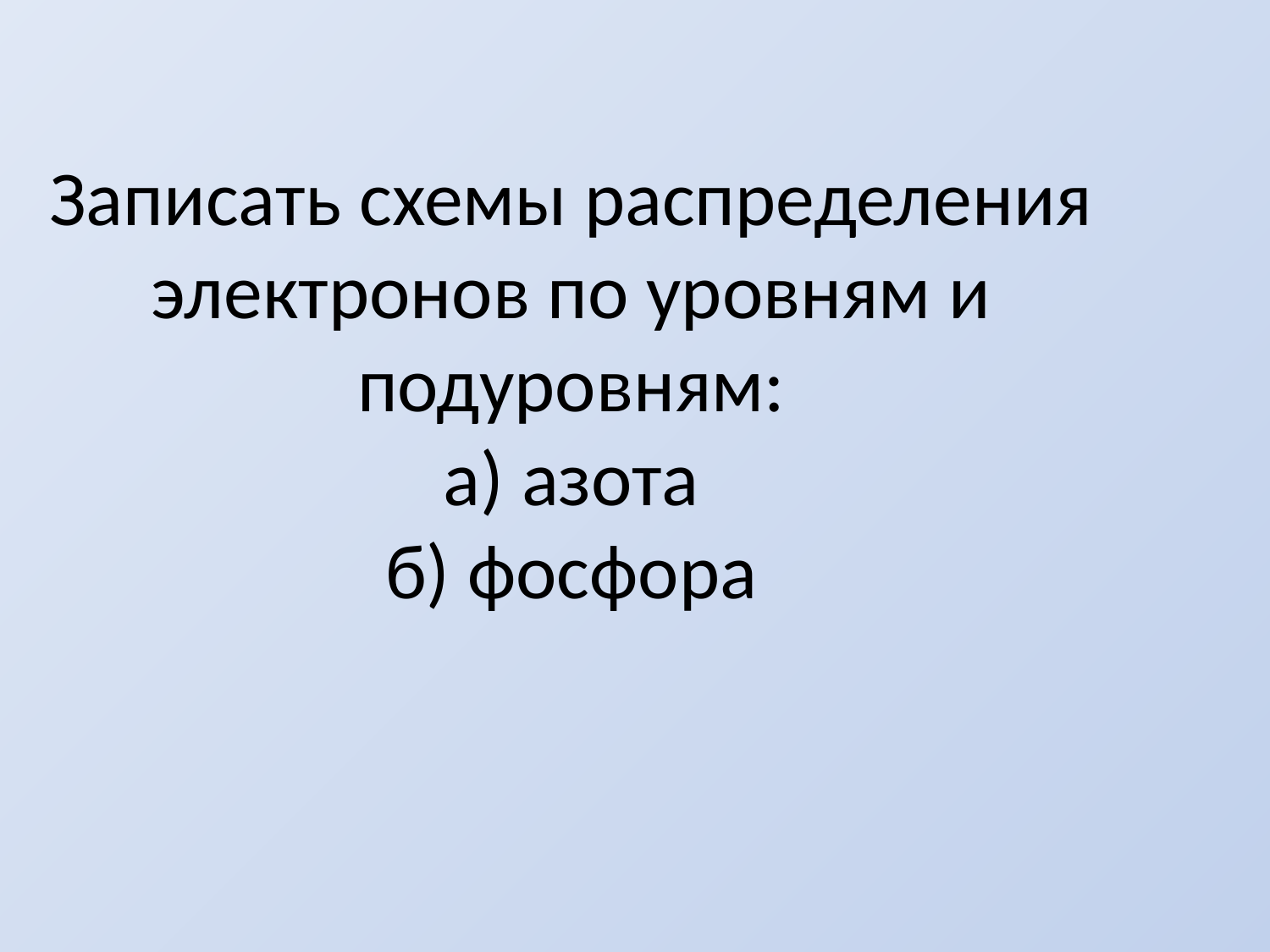

Записать схемы распределения электронов по уровням и подуровням:
а) азота
б) фосфора